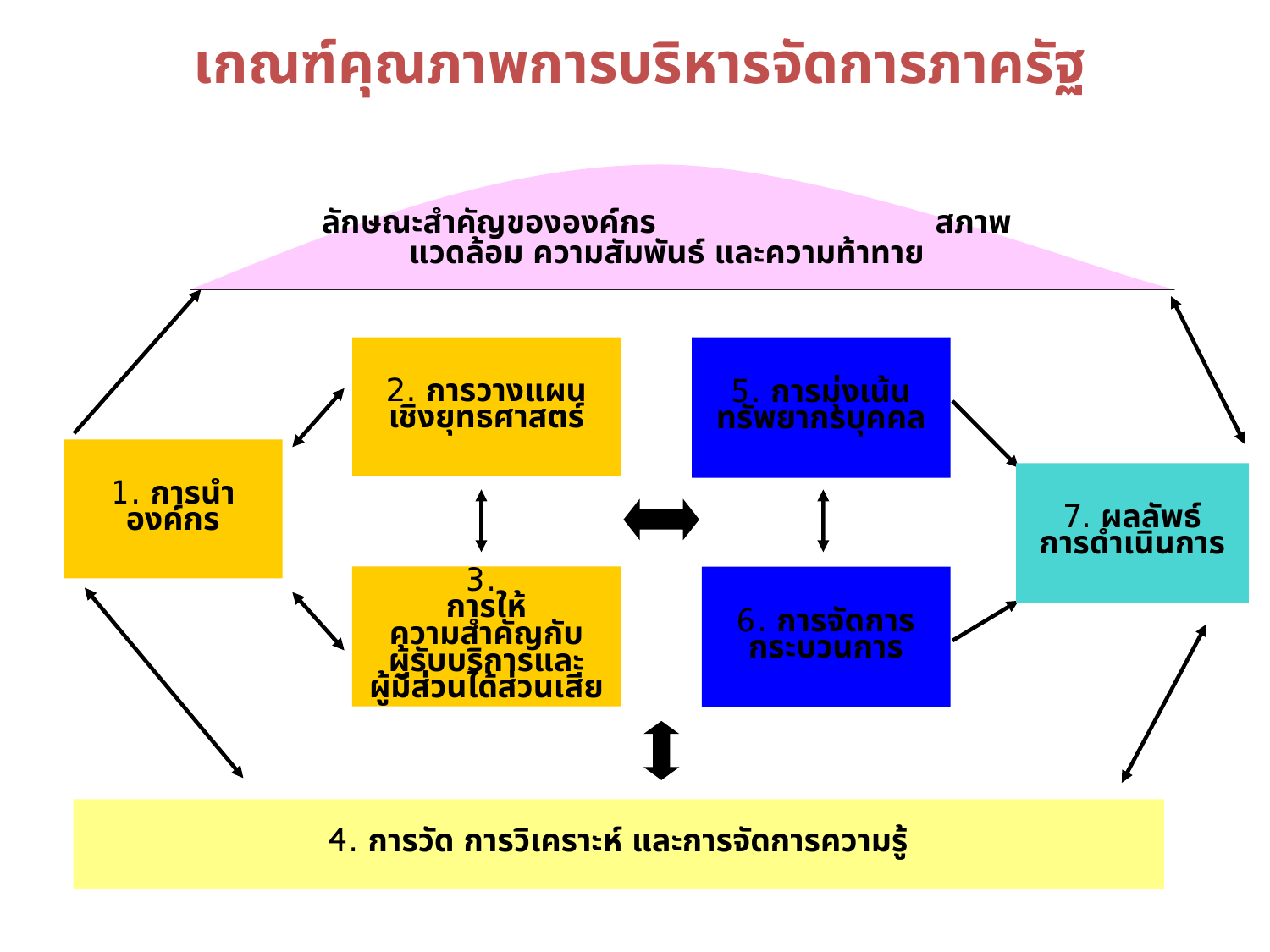

# เกณฑ์คุณภาพการบริหารจัดการภาครัฐ

ลักษณะสำคัญขององค์กร                              สภาพแวดล้อม ความสัมพันธ์ และความท้าทาย

2. การวางแผน
เชิงยุทธศาสตร์
5. การมุ่งเน้น
ทรัพยากรบุคคล

1. การนำ
องค์กร
7. ผลลัพธ์
การดำเนินการ

3.
การให้
ความสำคัญกับ
ผู้รับบริการและ
ผู้มีส่วนได้ส่วนเสีย
6. การจัดการ
กระบวนการ

4. การวัด การวิเคราะห์ และการจัดการความรู้